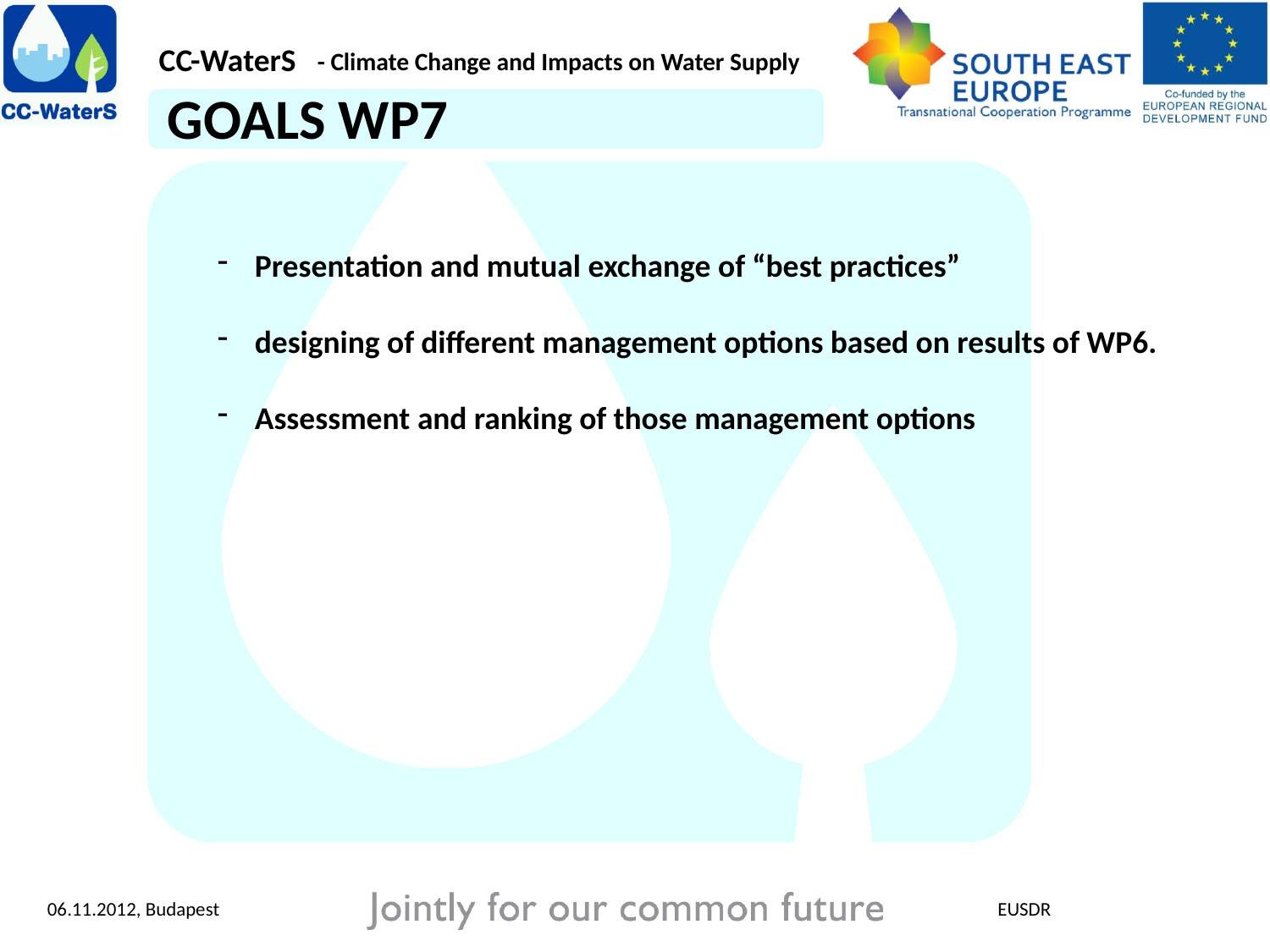

GOALS WP7
 Presentation and mutual exchange of “best practices”

 designing of different management options based on results of WP6.

 Assessment and ranking of those management options